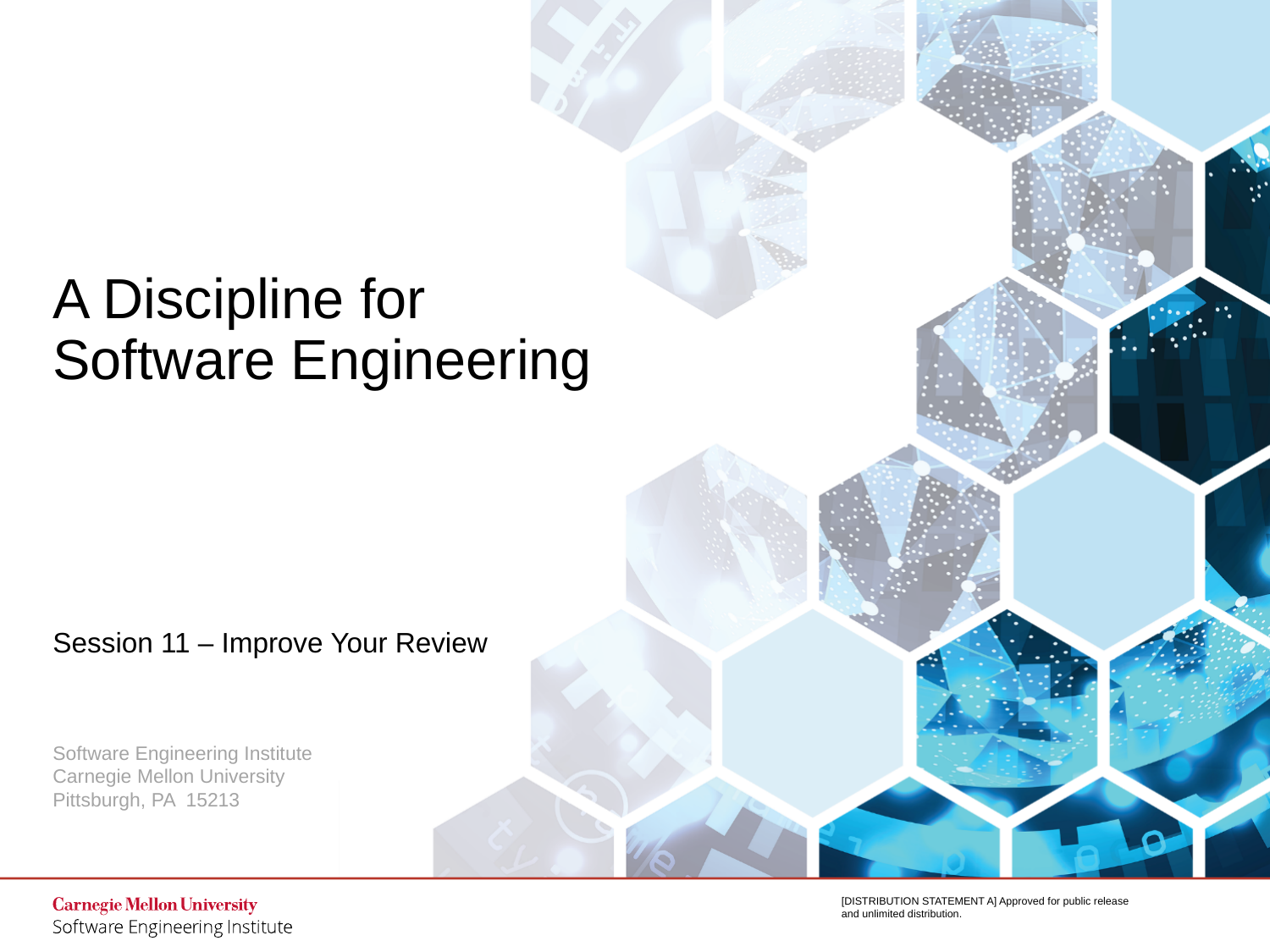

# A Discipline for Software Engineering
Session 11 – Improve Your Review